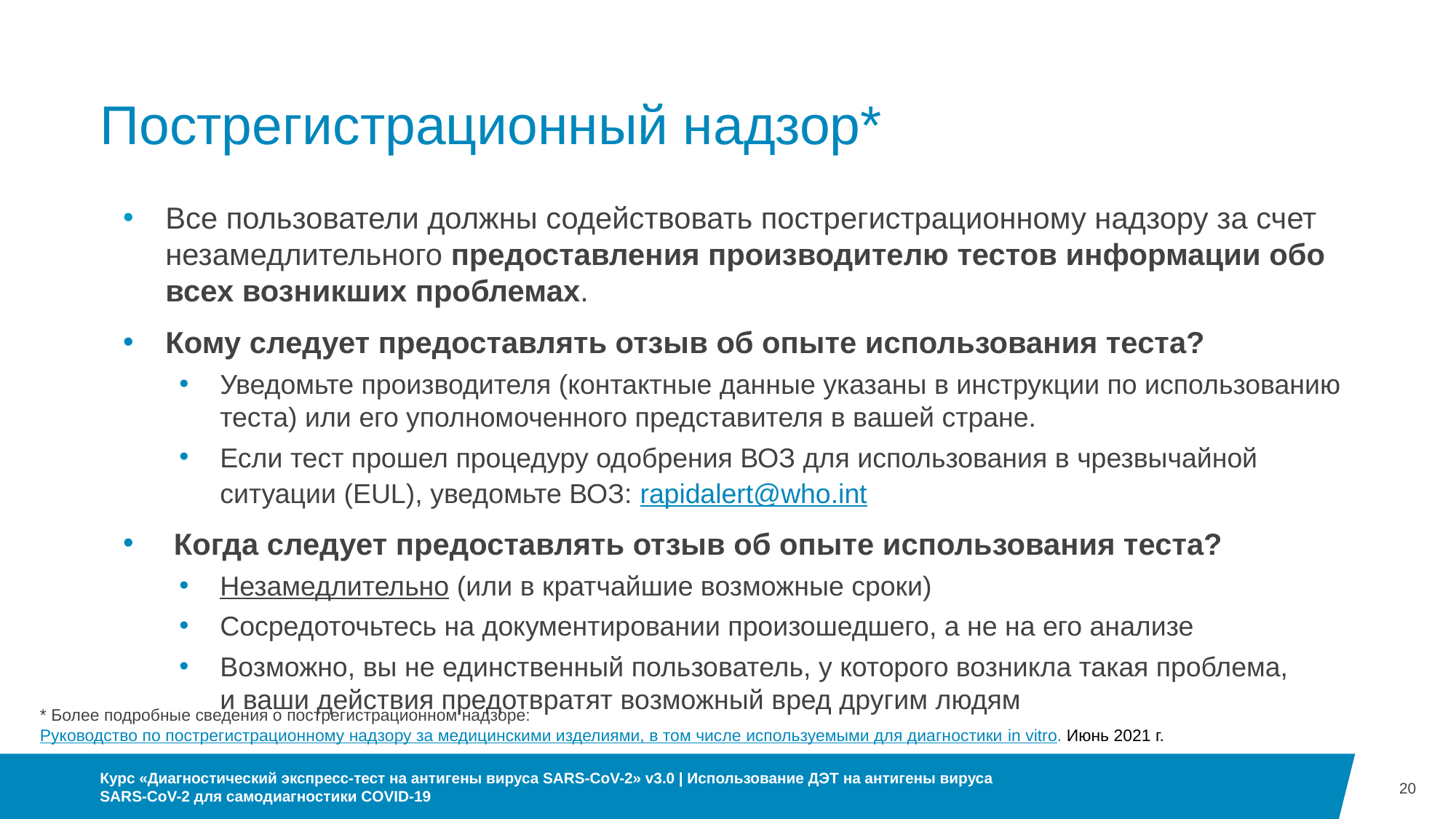

# Пострегистрационный надзор*
Все пользователи должны содействовать пострегистрационному надзору за счет незамедлительного предоставления производителю тестов информации обо всех возникших проблемах.
Кому следует предоставлять отзыв об опыте использования теста?
Уведомьте производителя (контактные данные указаны в инструкции по использованию теста) или его уполномоченного представителя в вашей стране.
Если тест прошел процедуру одобрения ВОЗ для использования в чрезвычайной ситуации (EUL), уведомьте ВОЗ: rapidalert@who.int
 Когда следует предоставлять отзыв об опыте использования теста?
Незамедлительно (или в кратчайшие возможные сроки)
Сосредоточьтесь на документировании произошедшего, а не на его анализе
Возможно, вы не единственный пользователь, у которого возникла такая проблема, и ваши действия предотвратят возможный вред другим людям

* Более подробные сведения о пострегистрационном надзоре: Руководство по пострегистрационному надзору за медицинскими изделиями, в том числе используемыми для диагностики in vitro. Июнь 2021 г.
20
Курс «Диагностический экспресс-тест на антигены вируса SARS-CoV-2» v3.0 | Использование ДЭТ на антигены вируса SARS-CoV-2 для самодиагностики COVID-19